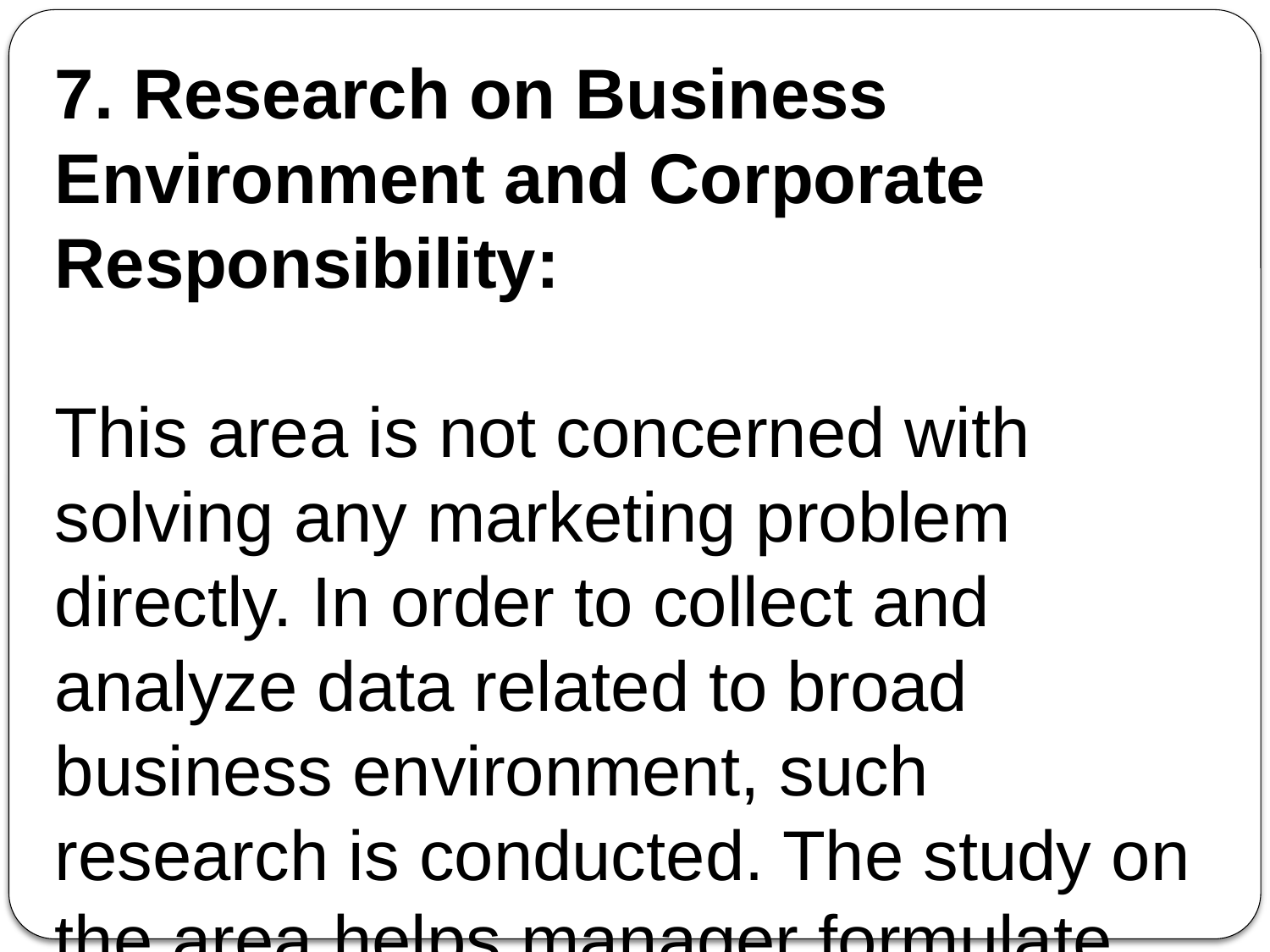

7. Research on Business Environment and Corporate Responsibility:

This area is not concerned with solving any marketing problem directly. In order to collect and analyze data related to broad business environment, such research is conducted. The study on the area helps manager formulate strategies for the current and the future market as well.